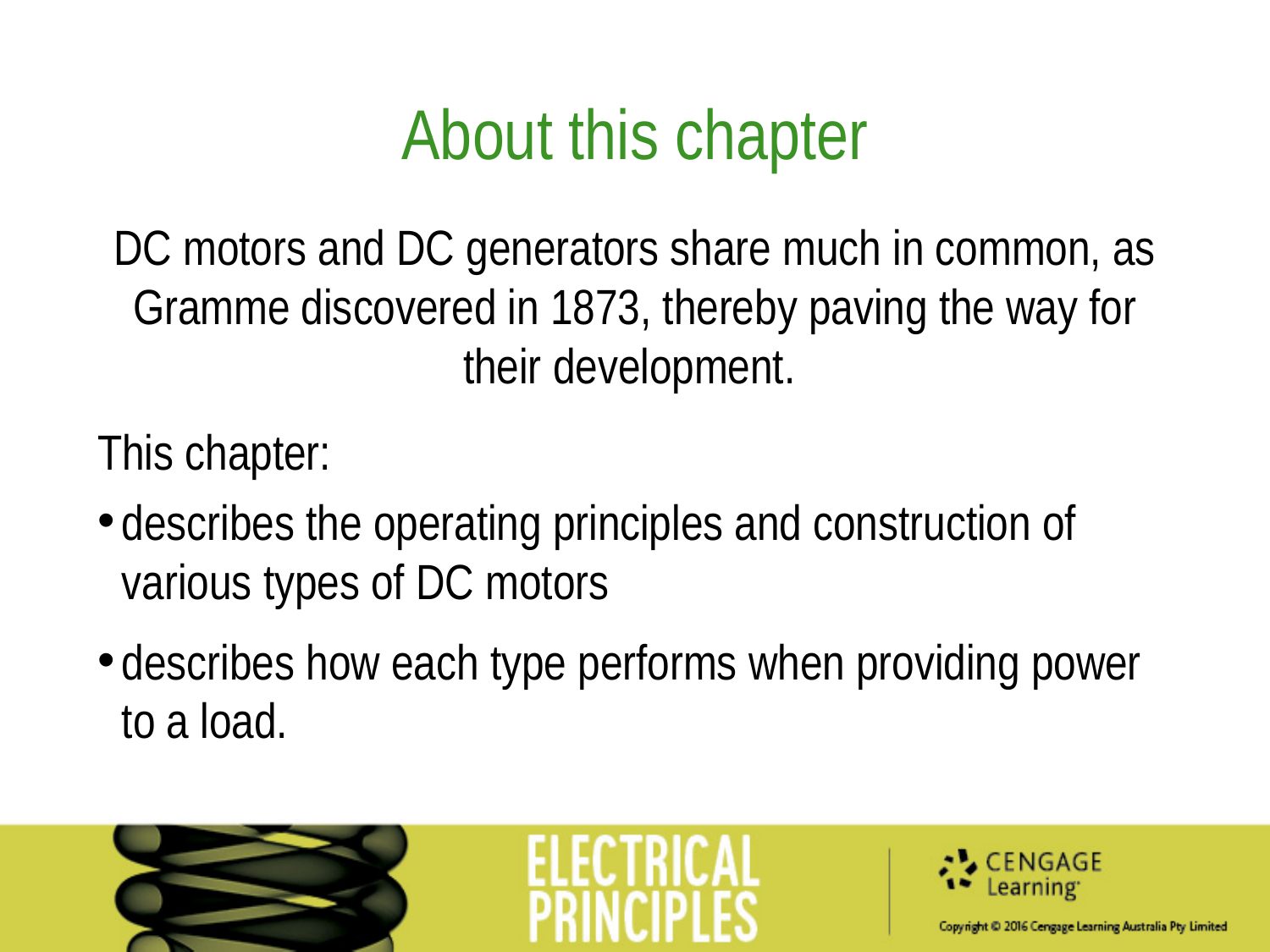

About this chapter
DC motors and DC generators share much in common, as Gramme discovered in 1873, thereby paving the way for their development.
This chapter:
describes the operating principles and construction of various types of DC motors
describes how each type performs when providing power to a load.